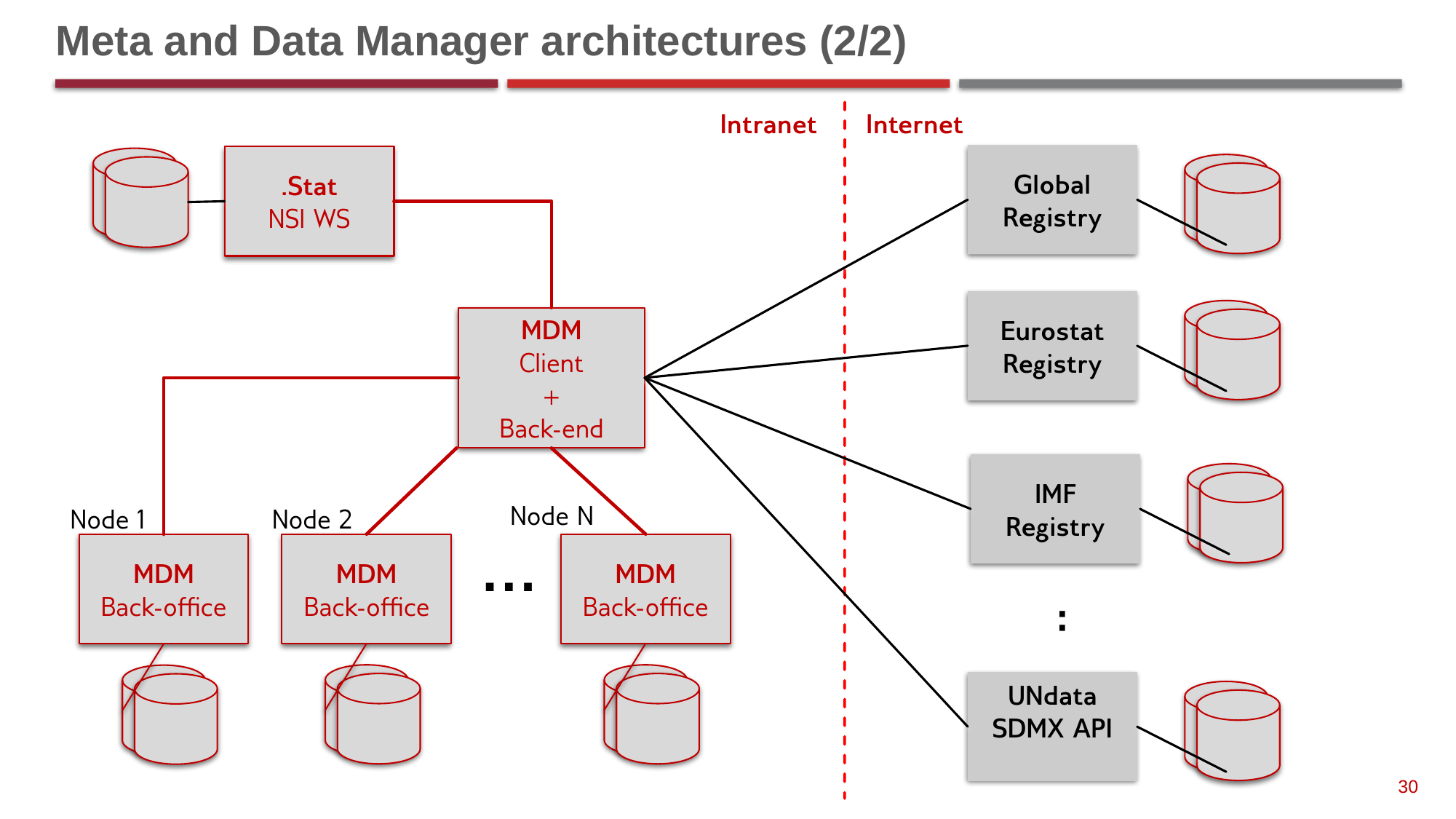

# Meta and Data Manager architectures (2/2)
Internet
Intranet
Global Registry
.Stat
NSI WS

Eurostat Registry

MDM
Client
+
Back-end

IMF Registry

Node N
Node 1
Node 2
…
MDM
Back-office

MDM
Back-office

MDM
Back-office

..
UNdata
SDMX API

30